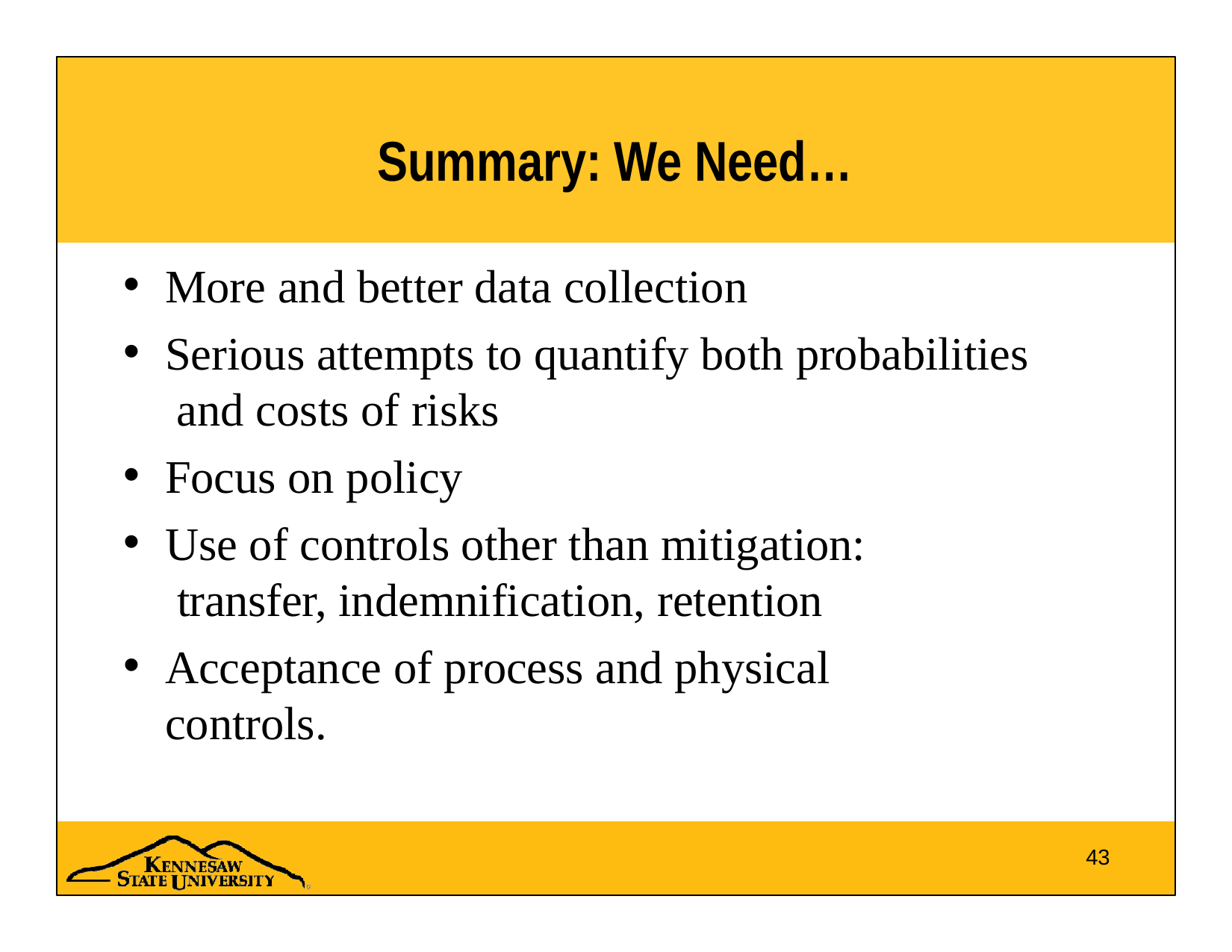

# Summary: We Need…
More and better data collection
Serious attempts to quantify both probabilities  and costs of risks
Focus on policy
Use of controls other than mitigation:  transfer, indemnification, retention
Acceptance of process and physical controls.

43